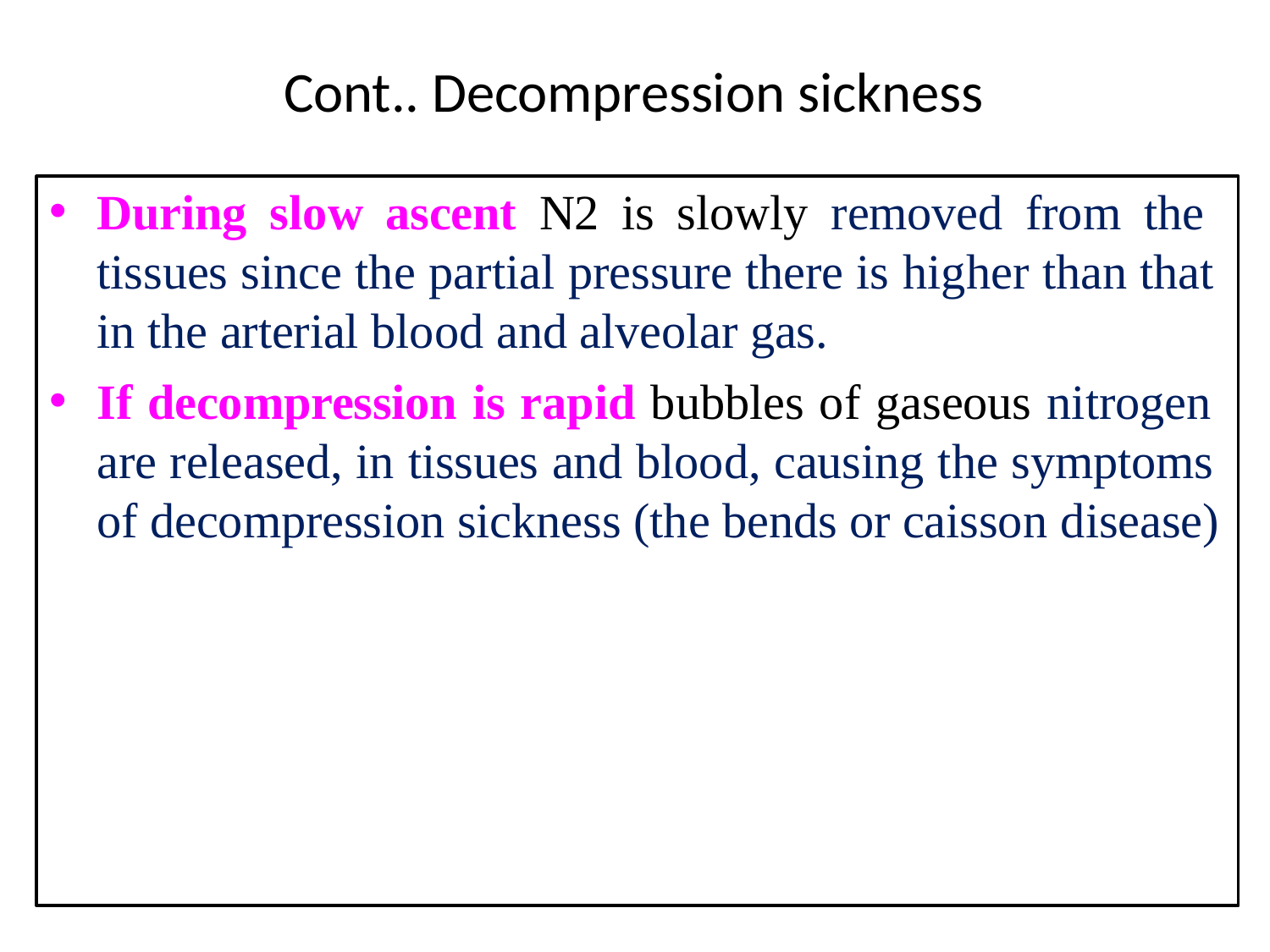

# Cont.. Decompression sickness

During slow ascent N2 is slowly removed from the  tissues since the partial pressure there is higher than that  in the arterial blood and alveolar gas.
If decompression is rapid bubbles of gaseous nitrogen  are released, in tissues and blood, causing the symptoms  of decompression sickness (the bends or caisson disease)